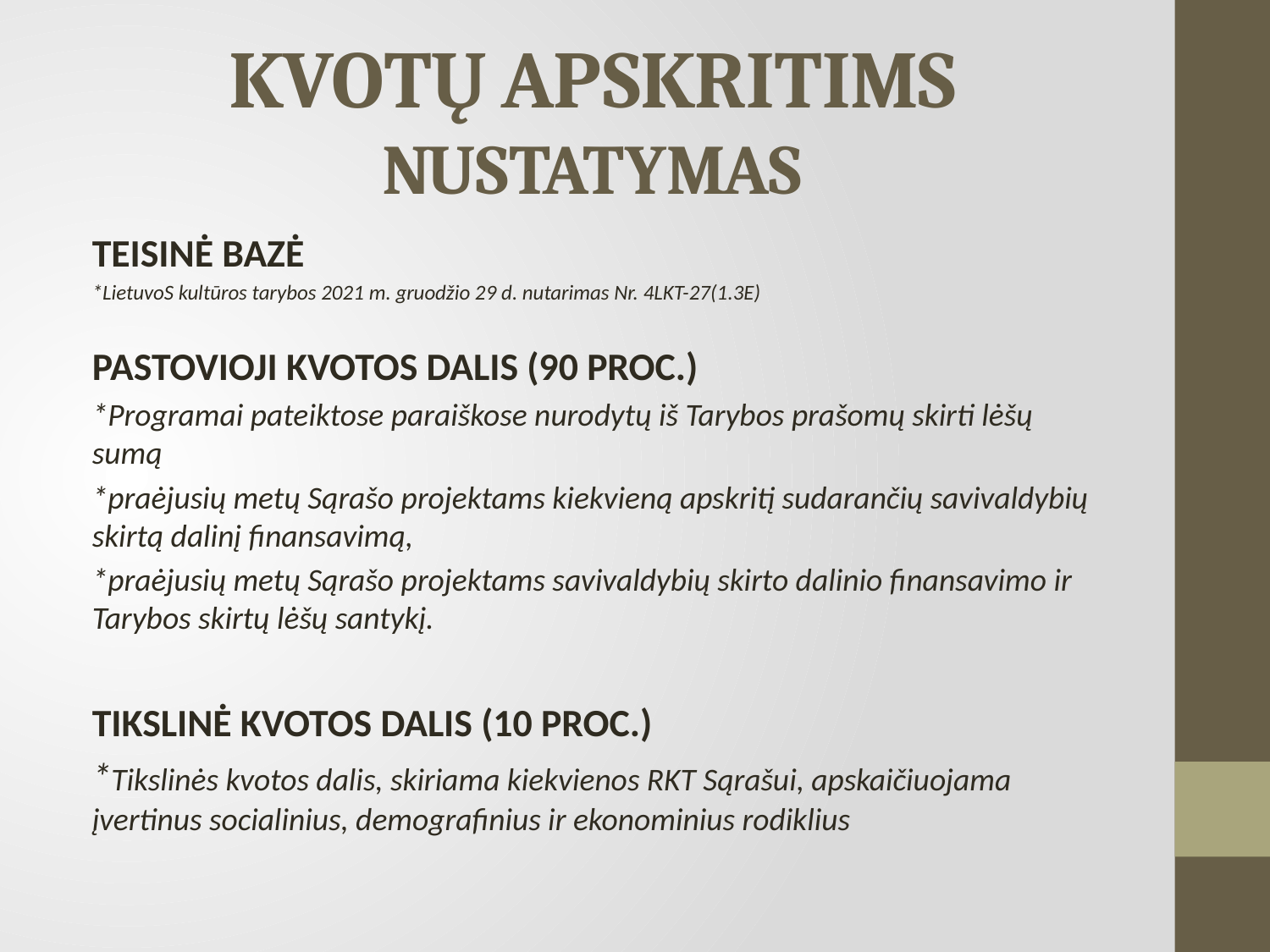

# KVOTŲ APSKRITIMS NUSTATYMAS
TEISINĖ BAZĖ
*LietuvoS kultūros tarybos 2021 m. gruodžio 29 d. nutarimas Nr. 4LKT-27(1.3E)

PASTOVIOJI KVOTOS DALIS (90 PROC.)
*Programai pateiktose paraiškose nurodytų iš Tarybos prašomų skirti lėšų sumą
*praėjusių metų Sąrašo projektams kiekvieną apskritį sudarančių savivaldybių skirtą dalinį finansavimą,
*praėjusių metų Sąrašo projektams savivaldybių skirto dalinio finansavimo ir Tarybos skirtų lėšų santykį.

TIKSLINĖ KVOTOS DALIS (10 PROC.)
*Tikslinės kvotos dalis, skiriama kiekvienos RKT Sąrašui, apskaičiuojama įvertinus socialinius, demografinius ir ekonominius rodiklius